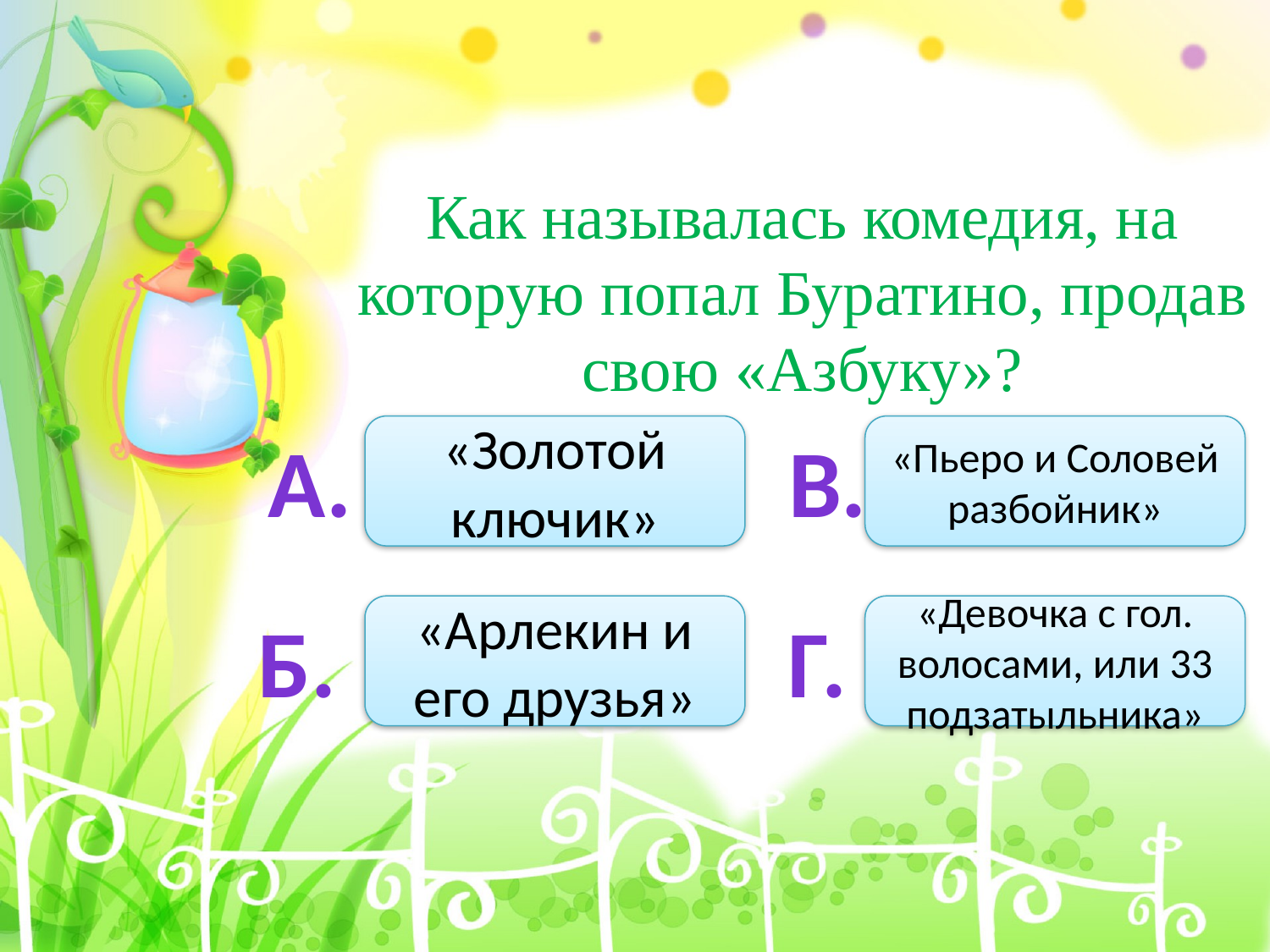

Как называлась комедия, на которую попал Буратино, продав свою «Азбуку»?
А.
«Золотой ключик»
В.
«Пьеро и Соловей разбойник»
Б.
«Арлекин и его друзья»
Г.
«Девочка с гол. волосами, или 33 подзатыльника»